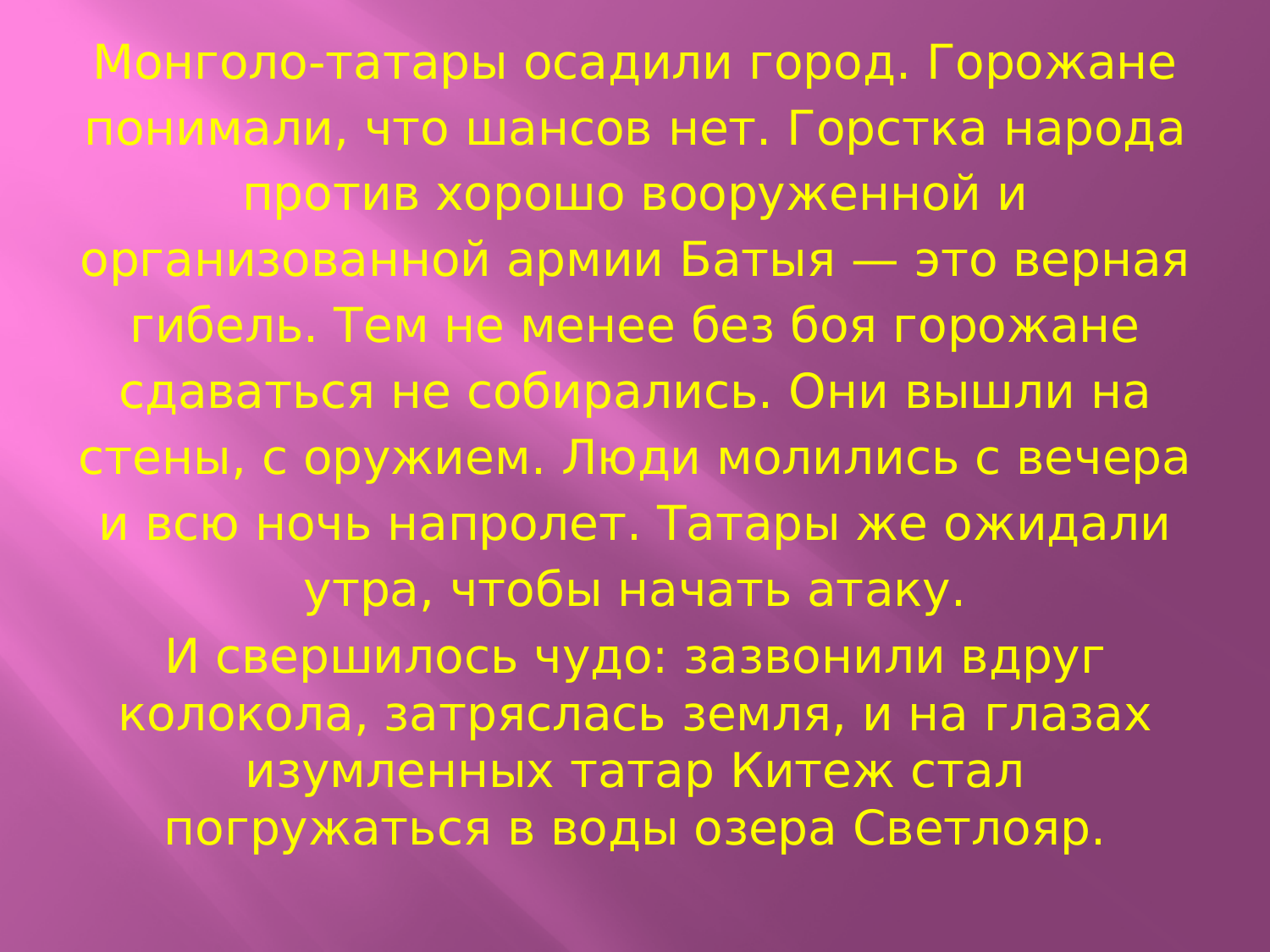

Монголо-татары осадили город. Горожане понимали, что шансов нет. Горстка народа против хорошо вооруженной и организованной армии Батыя — это верная гибель. Тем не менее без боя горожане сдаваться не собирались. Они вышли на стены, с оружием. Люди молились с вечера и всю ночь напролет. Татары же ожидали утра, чтобы начать атаку.
И свершилось чудо: зазвонили вдруг колокола, затряслась земля, и на глазах изумленных татар Китеж стал погружаться в воды озера Светлояр.
#